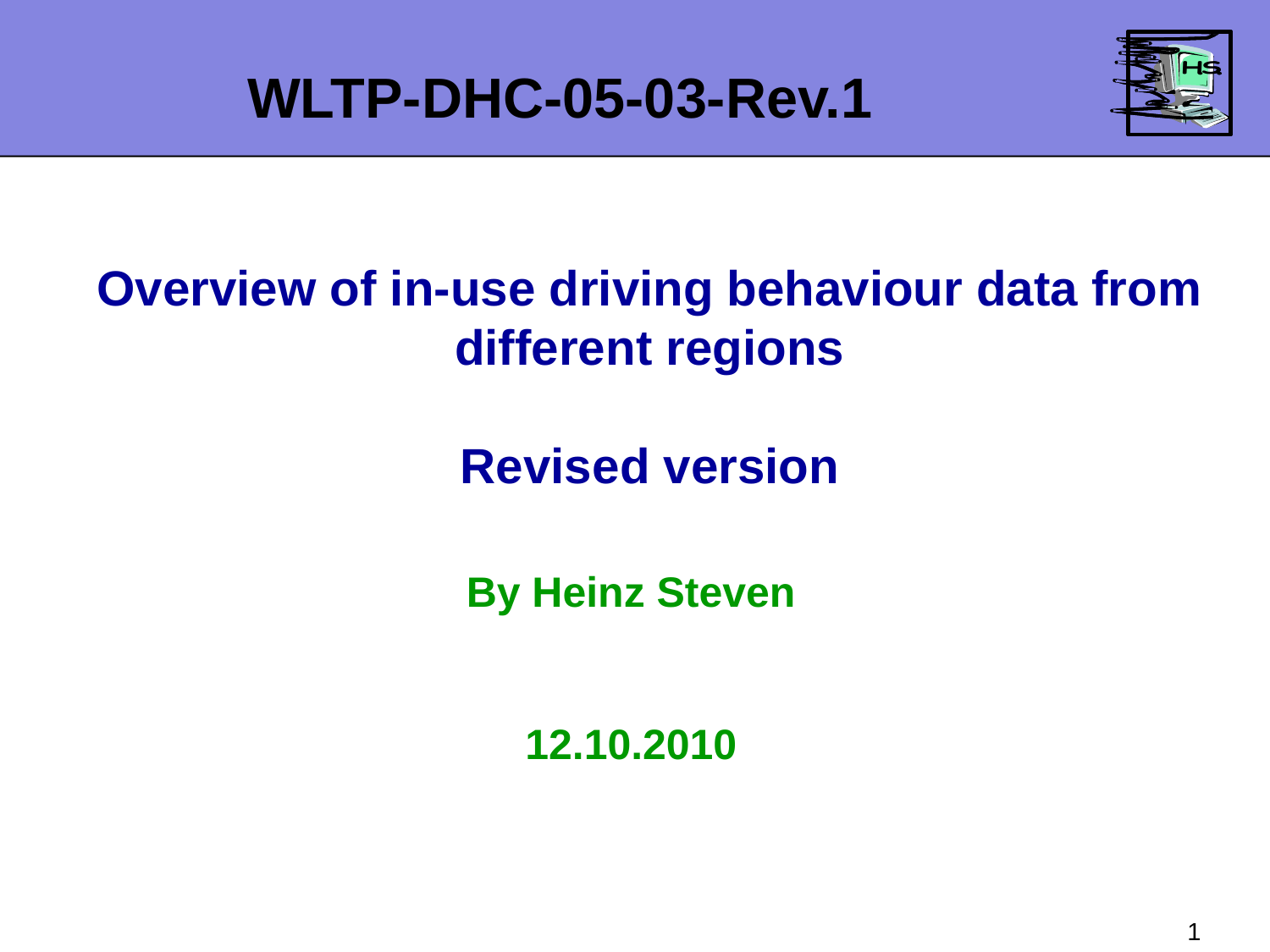

WLTP-DHC-05-03-Rev.1
#

Overview of in-use driving behaviour data from different regions

Revised version

By Heinz Steven

12.10.2010

1